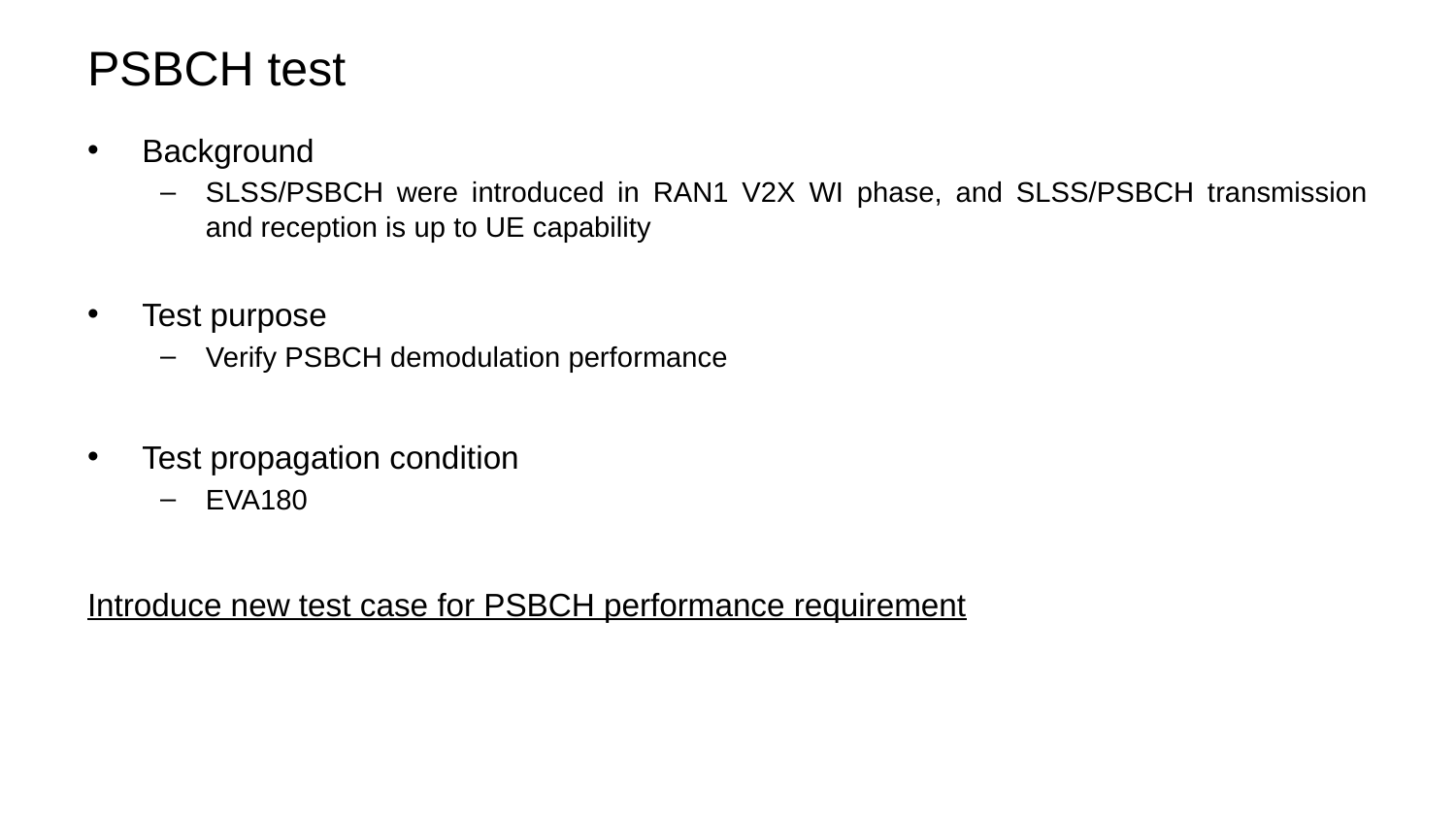

# PSBCH test
Background
SLSS/PSBCH were introduced in RAN1 V2X WI phase, and SLSS/PSBCH transmission and reception is up to UE capability

Test purpose
Verify PSBCH demodulation performance

Test propagation condition
EVA180

Introduce new test case for PSBCH performance requirement